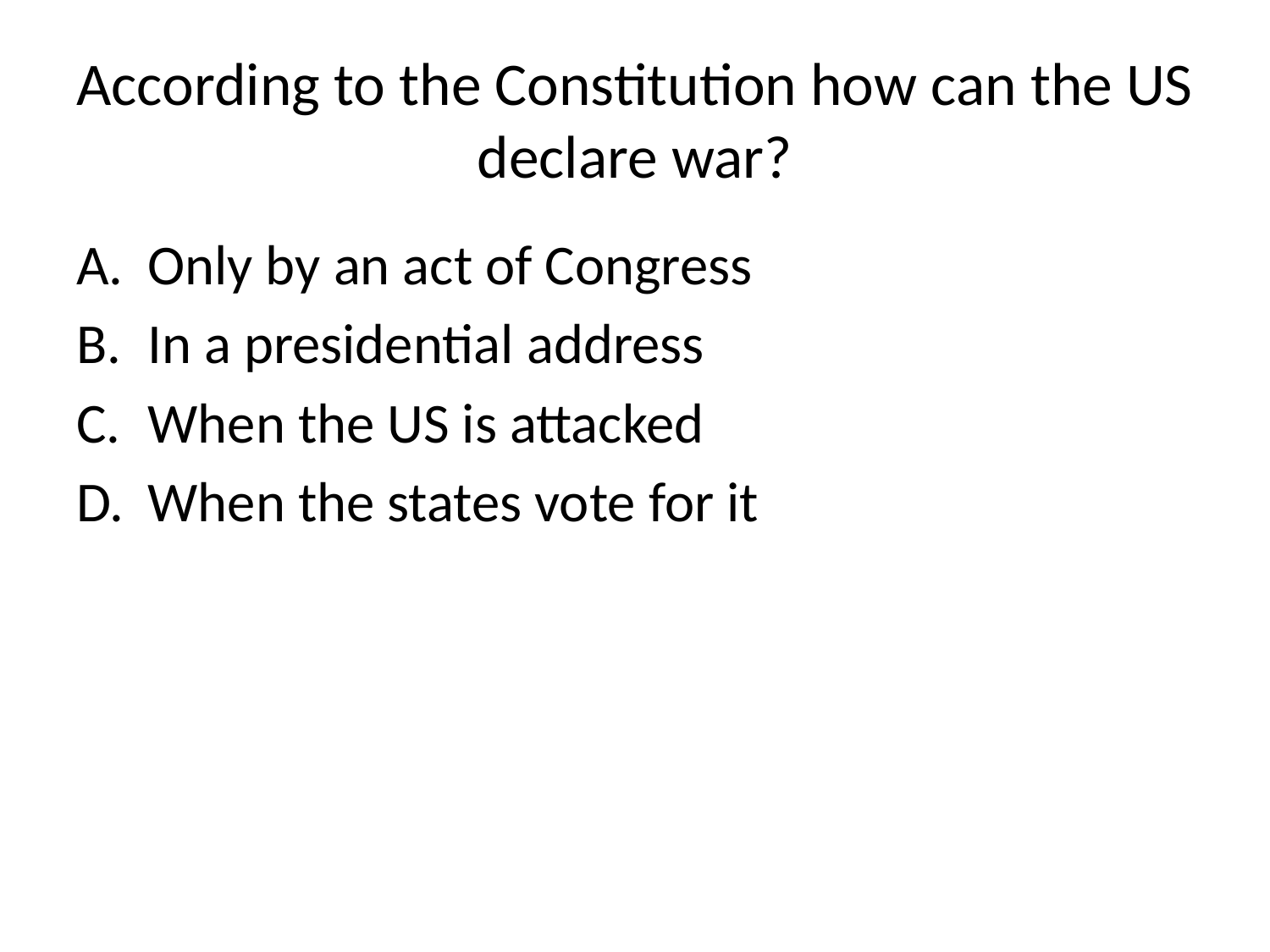

# According to the Constitution how can the US declare war?
Only by an act of Congress
In a presidential address
When the US is attacked
When the states vote for it